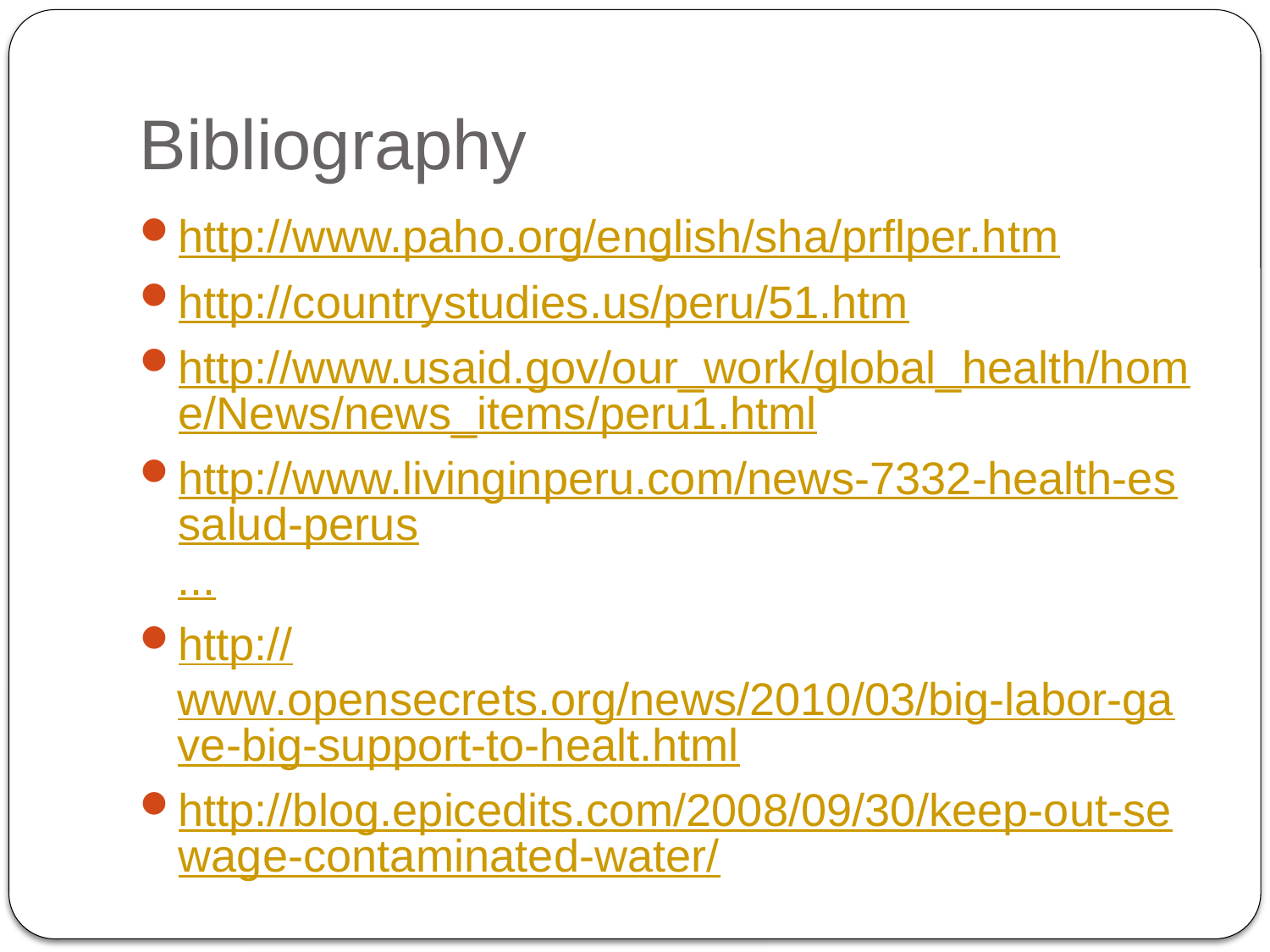

# Bibliography
http://www.paho.org/english/sha/prflper.htm
http://countrystudies.us/peru/51.htm
http://www.usaid.gov/our_work/global_health/home/News/news_items/peru1.html
http://www.livinginperu.com/news-7332-health-essalud-perus...
http://www.opensecrets.org/news/2010/03/big-labor-gave-big-support-to-healt.html
http://blog.epicedits.com/2008/09/30/keep-out-sewage-contaminated-water/